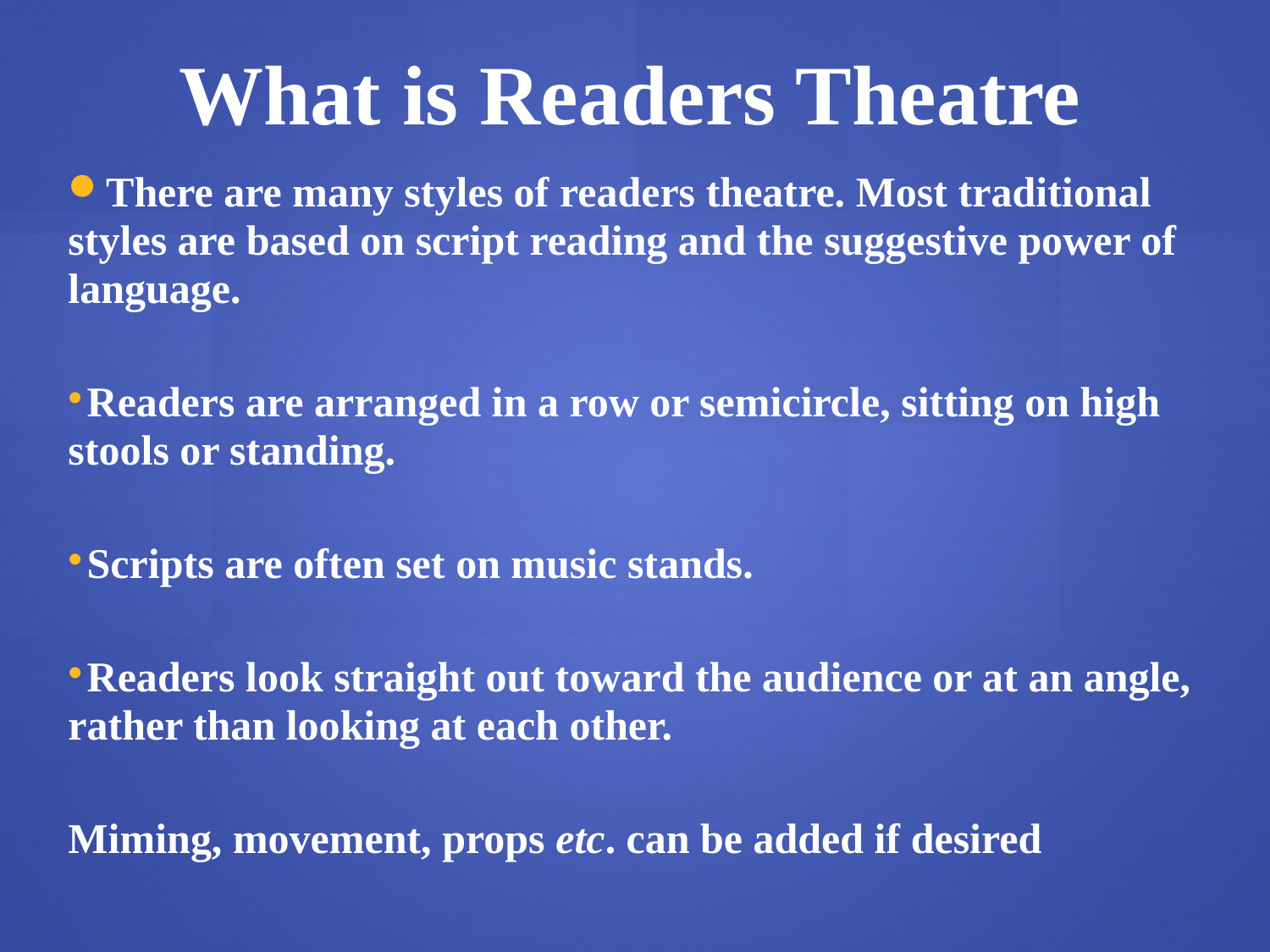

# What is Readers Theatre
There are many styles of readers theatre. Most traditional styles are based on script reading and the suggestive power of language.

Readers are arranged in a row or semicircle, sitting on high stools or standing.

Scripts are often set on music stands.

Readers look straight out toward the audience or at an angle, rather than looking at each other.

Miming, movement, props etc. can be added if desired